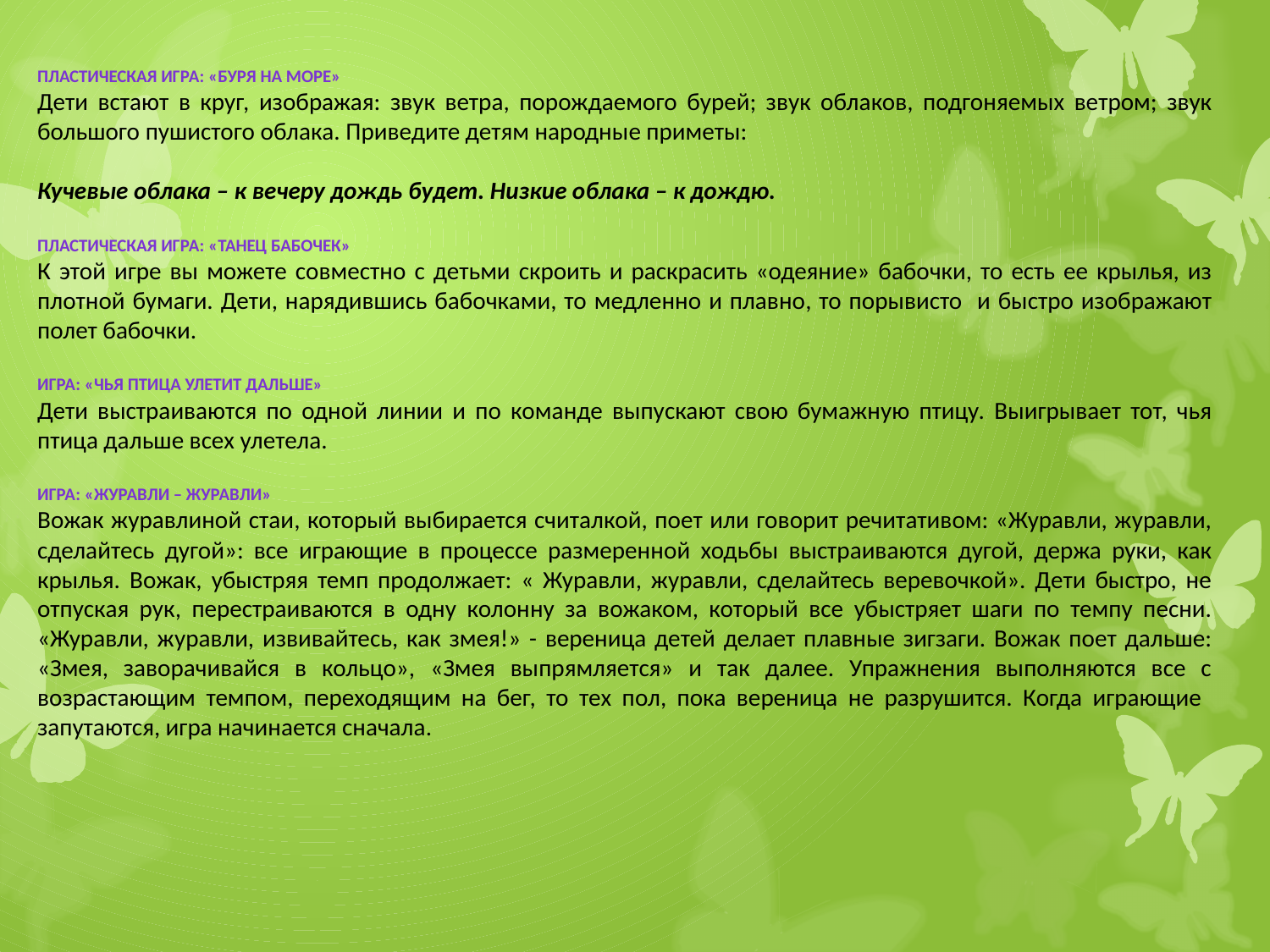

ПЛАСТИЧЕСКАЯ ИГРА: «БУРЯ НА МОРЕ»
Дети встают в круг, изображая: звук ветра, порождаемого бурей; звук облаков, подгоняемых ветром; звук большого пушистого облака. Приведите детям народные приметы:

Кучевые облака – к вечеру дождь будет. Низкие облака – к дождю.

ПЛАСТИЧЕСКАЯ ИГРА: «ТАНЕЦ БАБОЧЕК»
К этой игре вы можете совместно с детьми скроить и раскрасить «одеяние» бабочки, то есть ее крылья, из плотной бумаги. Дети, нарядившись бабочками, то медленно и плавно, то порывисто  и быстро изображают полет бабочки.

ИГРА: «ЧЬЯ ПТИЦА УЛЕТИТ ДАЛЬШЕ»
Дети выстраиваются по одной линии и по команде выпускают свою бумажную птицу. Выигрывает тот, чья птица дальше всех улетела.

ИГРА: «ЖУРАВЛИ – ЖУРАВЛИ»
Вожак журавлиной стаи, который выбирается считалкой, поет или говорит речитативом: «Журавли, журавли, сделайтесь дугой»: все играющие в процессе размеренной ходьбы выстраиваются дугой, держа руки, как крылья. Вожак, убыстряя темп продолжает: « Журавли, журавли, сделайтесь веревочкой». Дети быстро, не отпуская рук, перестраиваются в одну колонну за вожаком, который все убыстряет шаги по темпу песни. «Журавли, журавли, извивайтесь, как змея!» - вереница детей делает плавные зигзаги. Вожак поет дальше: «Змея, заворачивайся в кольцо», «Змея выпрямляется» и так далее. Упражнения выполняются все с возрастающим темпом, переходящим на бег, то тех пол, пока вереница не разрушится. Когда играющие  запутаются, игра начинается сначала.